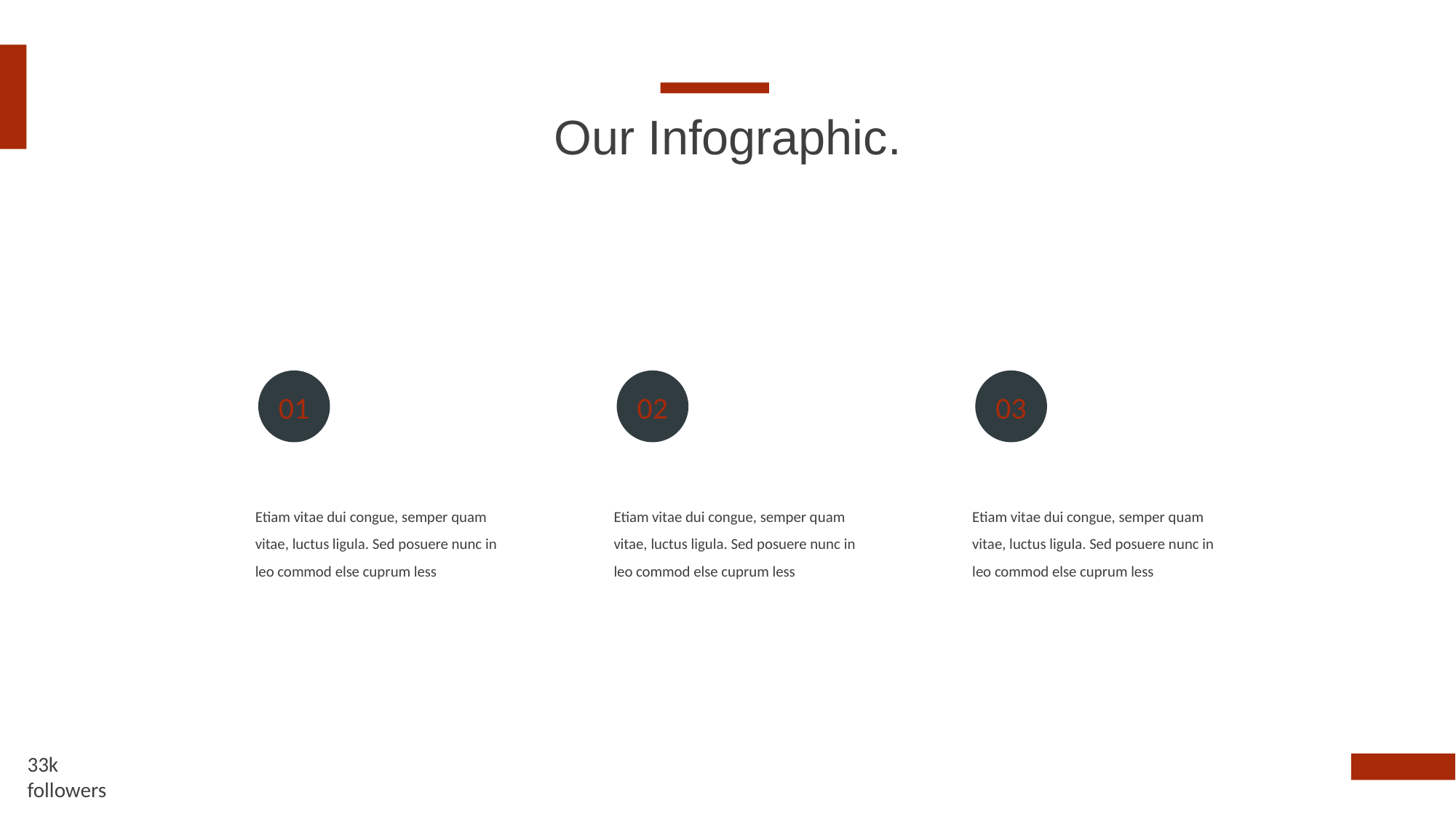

Our Infographic.

01
02
03
Etiam vitae dui congue, semper quam vitae, luctus ligula. Sed posuere nunc in leo commod else cuprum less
Etiam vitae dui congue, semper quam vitae, luctus ligula. Sed posuere nunc in leo commod else cuprum less
Etiam vitae dui congue, semper quam vitae, luctus ligula. Sed posuere nunc in leo commod else cuprum less

33k
followers